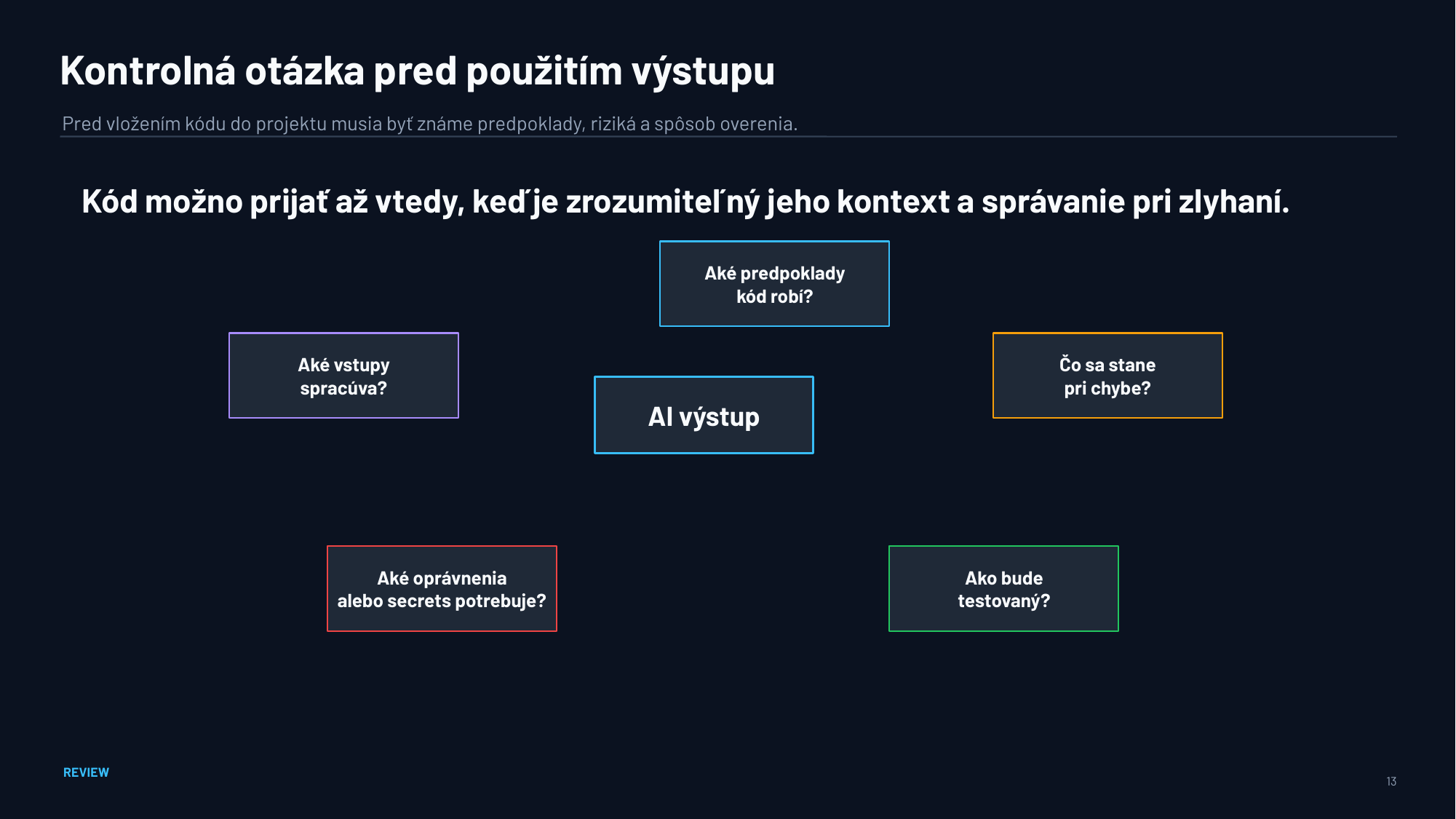

Kontrolná otázka pred použitím výstupu
Pred vložením kódu do projektu musia byť známe predpoklady, riziká a spôsob overenia.

Kód možno prijať až vtedy, keď je zrozumiteľný jeho kontext a správanie pri zlyhaní.
Aké predpoklady
kód robí?
Aké vstupy
spracúva?
Čo sa stane
pri chybe?
AI výstup
Aké oprávnenia
alebo secrets potrebuje?
Ako bude
testovaný?
REVIEW
13